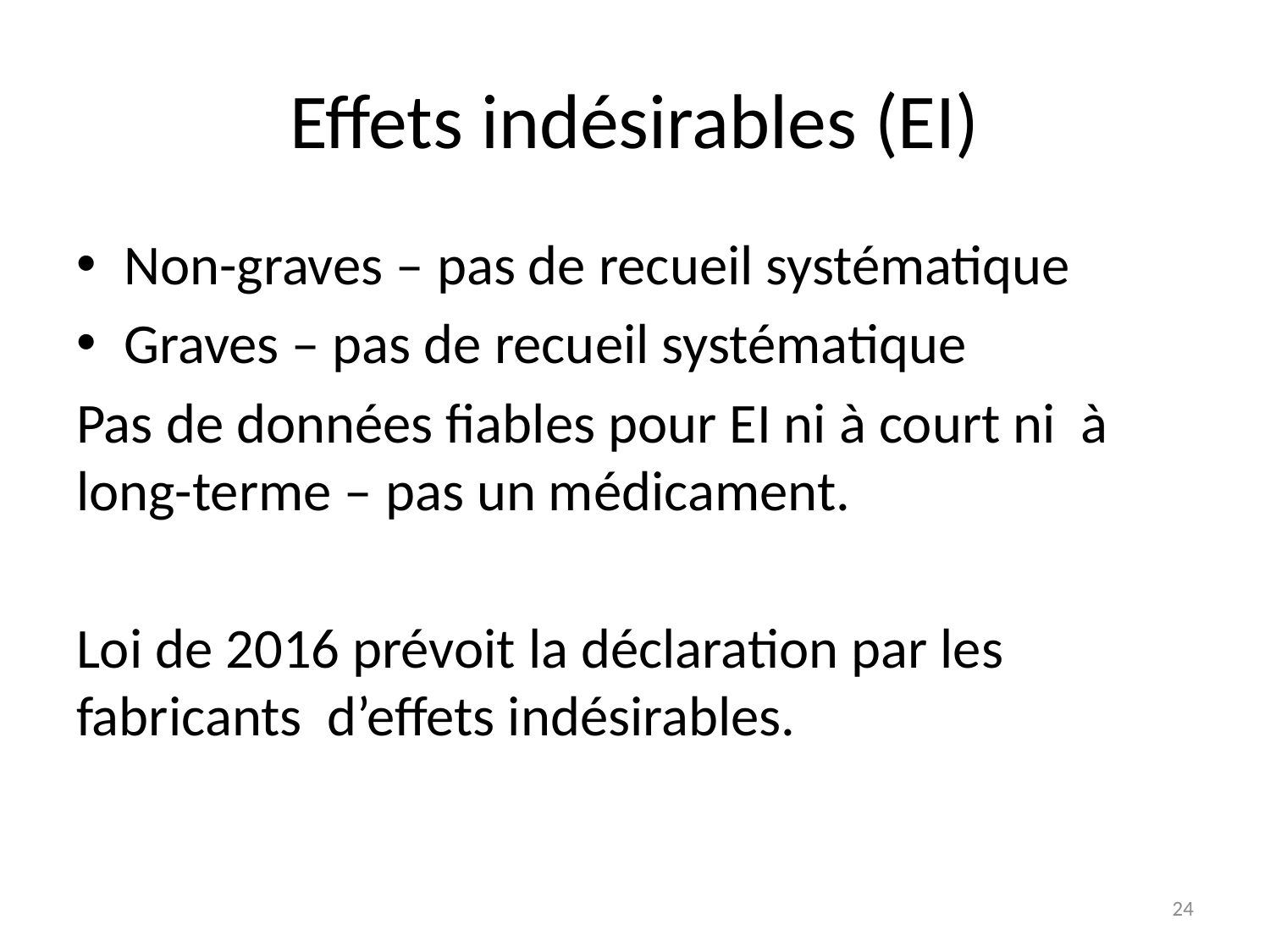

# Effets indésirables (EI)
Non-graves – pas de recueil systématique
Graves – pas de recueil systématique
Pas de données fiables pour EI ni à court ni  à long-terme – pas un médicament.

Loi de 2016 prévoit la déclaration par les fabricants  d’effets indésirables.

24